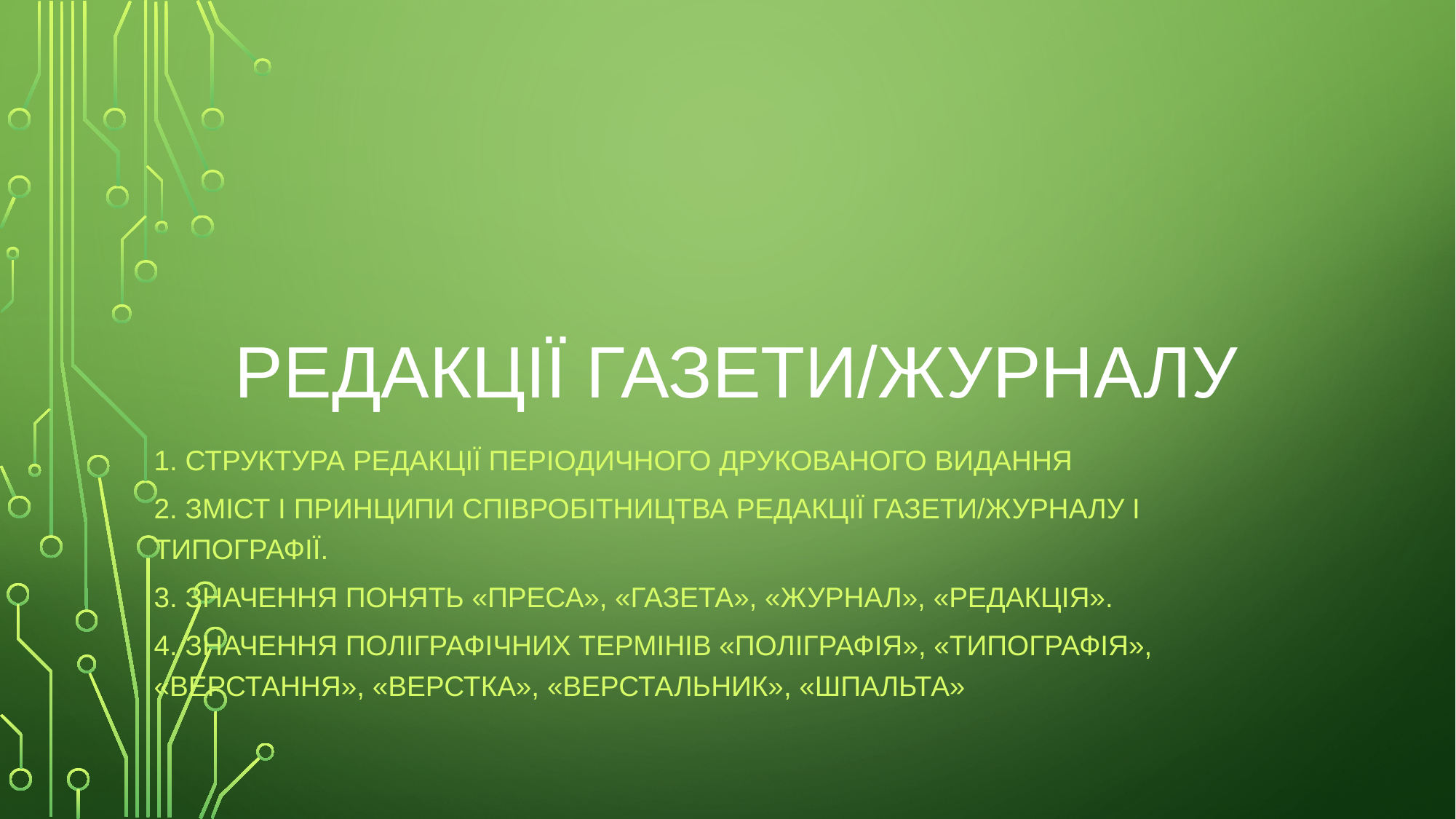

# Редакції газети/журналу
1. Структура редакції періодичного друкованого видання
2. Зміст і принципи співробітництва редакції газети/журналу і типографії.
3. Значення понять «преса», «газета», «журнал», «редакція».
4. Значення поліграфічних термінів «поліграфія», «типографія», «верстання», «верстка», «верстальник», «шпальта»